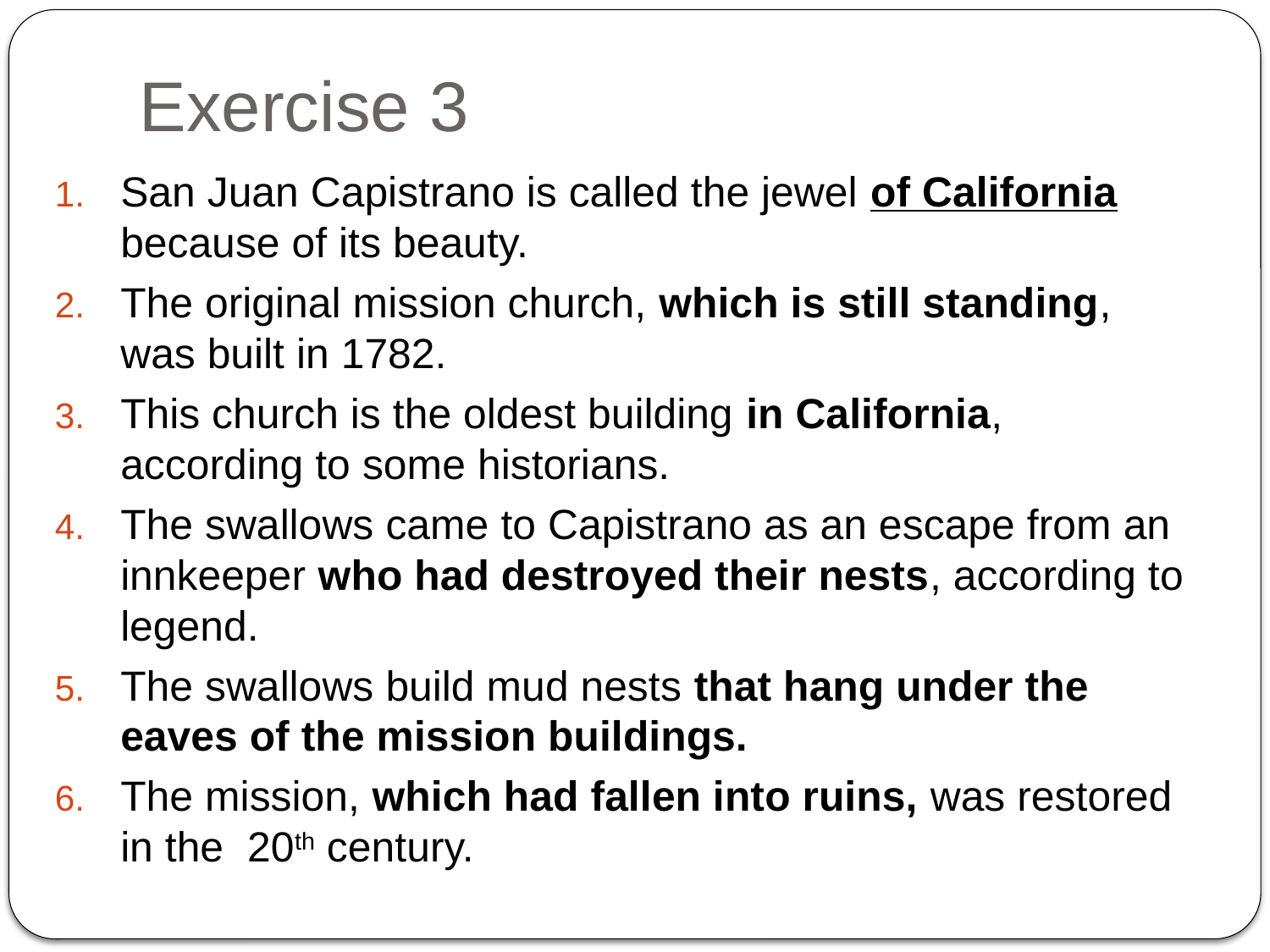

# Exercise 3
San Juan Capistrano is called the jewel of California because of its beauty.
The original mission church, which is still standing, was built in 1782.
This church is the oldest building in California, according to some historians.
The swallows came to Capistrano as an escape from an innkeeper who had destroyed their nests, according to legend.
The swallows build mud nests that hang under the eaves of the mission buildings.
The mission, which had fallen into ruins, was restored in the  20th century.